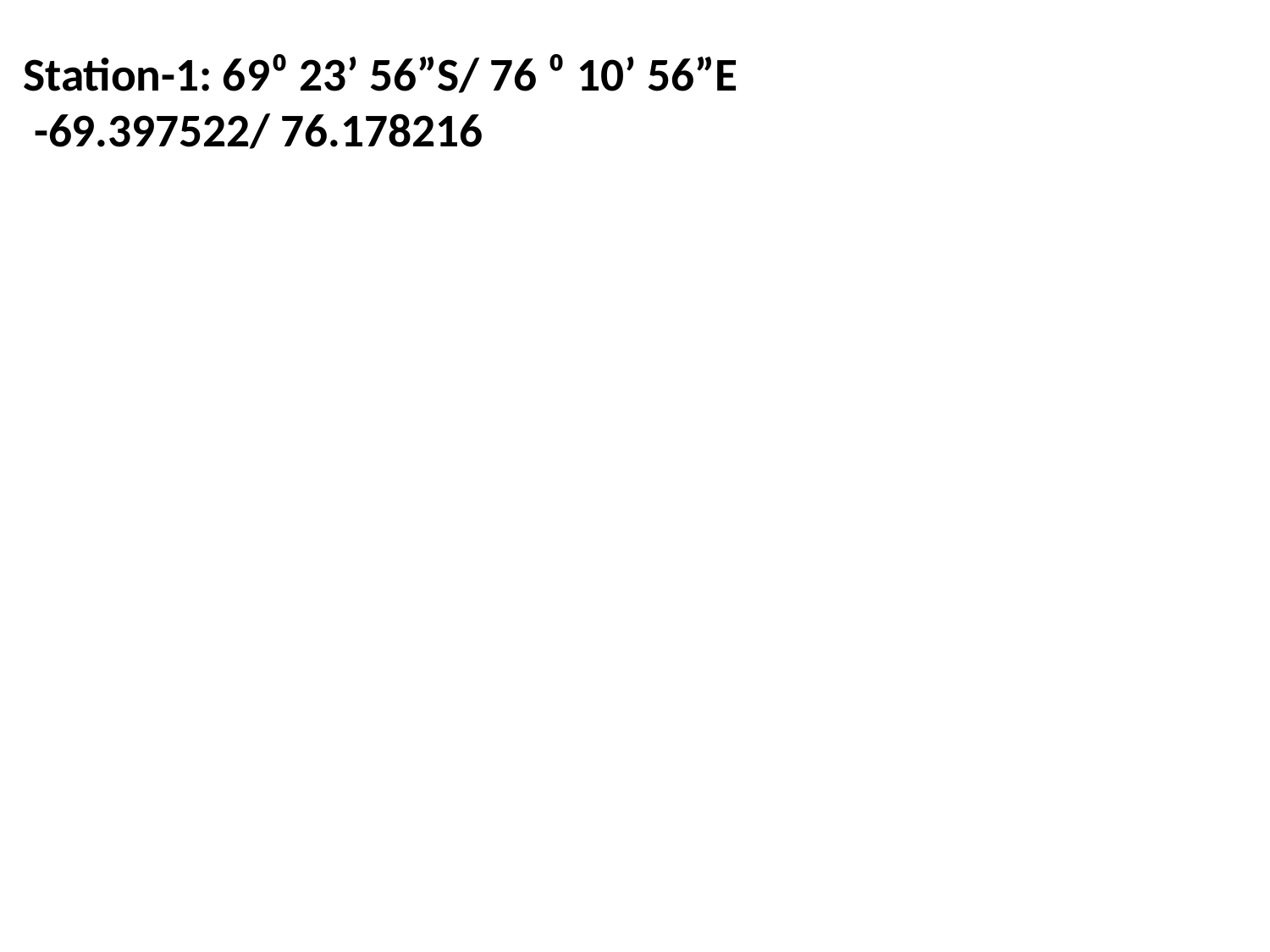

# Station-1: 69⁰ 23’ 56”S/ 76 ⁰ 10’ 56”E -69.397522/ 76.178216